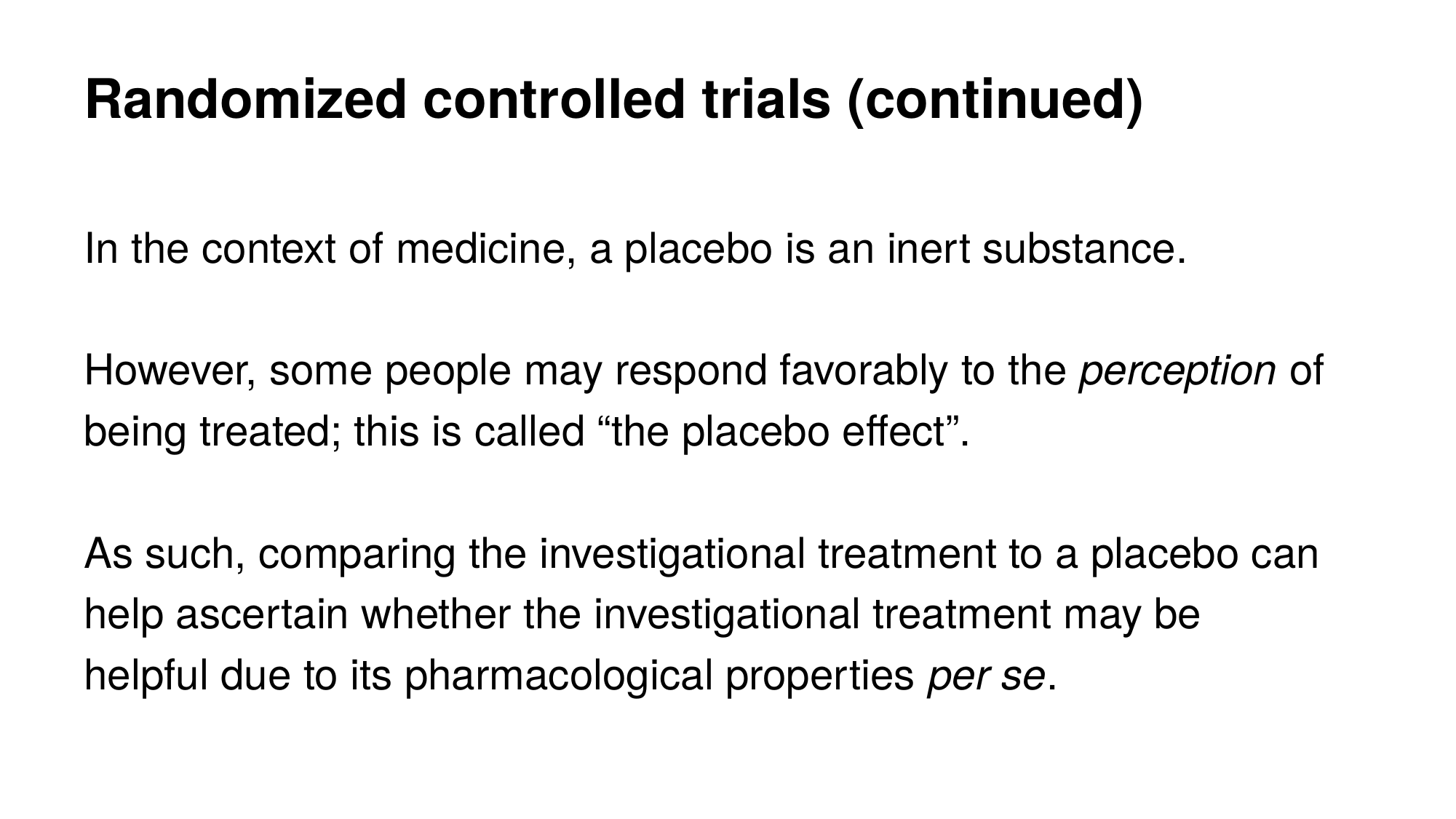

# Randomized controlled trials (continued)
In the context of medicine, a placebo is an inert substance.

However, some people may respond favorably to the perception of being treated; this is called “the placebo effect”.

As such, comparing the investigational treatment to a placebo can help ascertain whether the investigational treatment may be helpful due to its pharmacological properties per se.